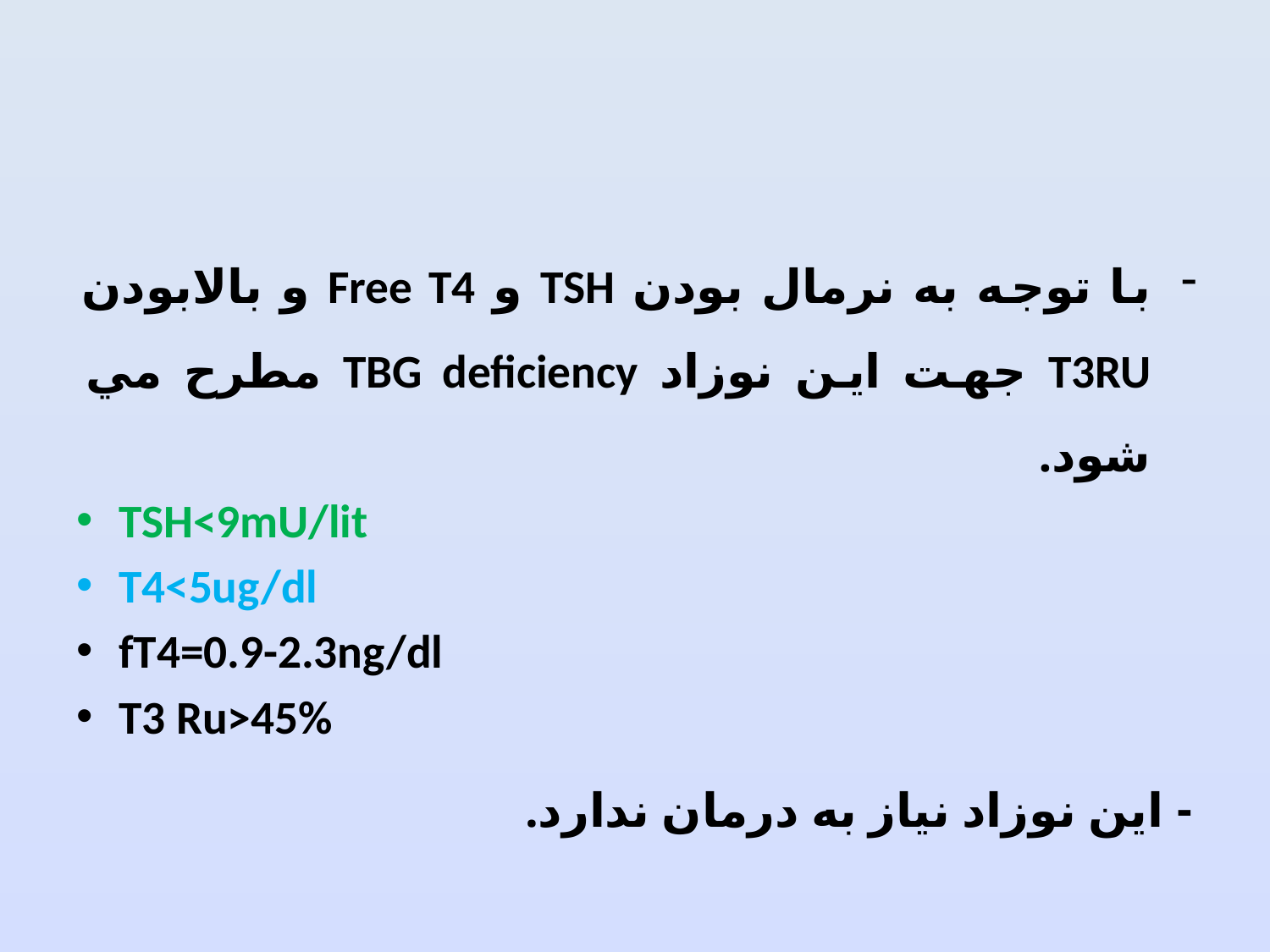

#
با توجه به نرمال بودن TSH و Free T4 و بالابودن T3RU جهت اين نوزاد TBG deficiency مطرح مي شود.
TSH<9mU/lit
T4<5ug/dl
fT4=0.9-2.3ng/dl
T3 Ru>45%
- اين نوزاد نياز به درمان ندارد.